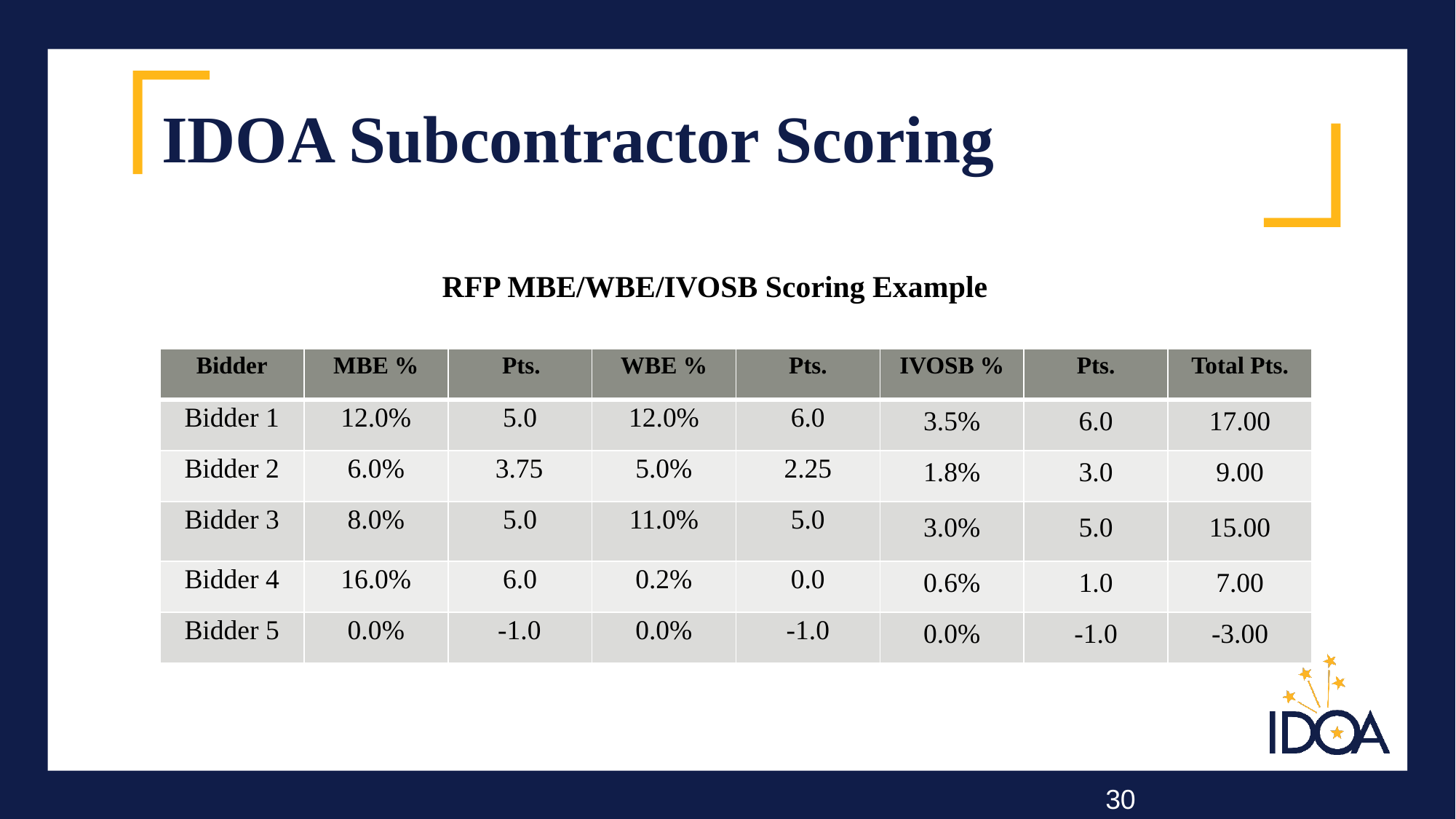

# IDOA Subcontractor Scoring
RFP MBE/WBE/IVOSB Scoring Example
| Bidder | MBE % | Pts. | WBE % | Pts. | IVOSB % | Pts. | Total Pts. |
| --- | --- | --- | --- | --- | --- | --- | --- |
| Bidder 1 | 12.0% | 5.0 | 12.0% | 6.0 | 3.5% | 6.0 | 17.00 |
| Bidder 2 | 6.0% | 3.75 | 5.0% | 2.25 | 1.8% | 3.0 | 9.00 |
| Bidder 3 | 8.0% | 5.0 | 11.0% | 5.0 | 3.0% | 5.0 | 15.00 |
| Bidder 4 | 16.0% | 6.0 | 0.2% | 0.0 | 0.6% | 1.0 | 7.00 |
| Bidder 5 | 0.0% | -1.0 | 0.0% | -1.0 | 0.0% | -1.0 | -3.00 |
30